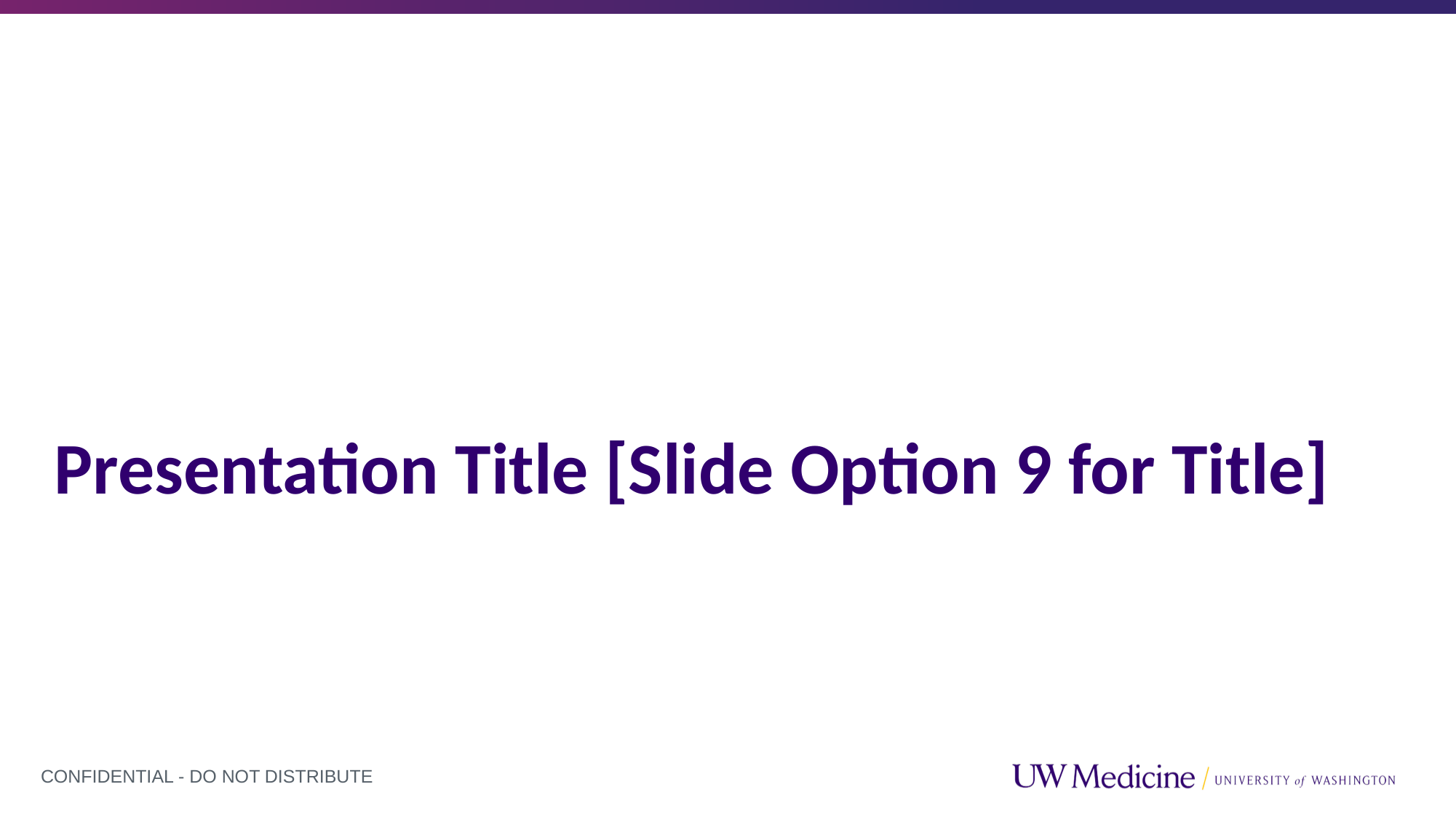

# Presentation Title [Slide Option 9 for Title]